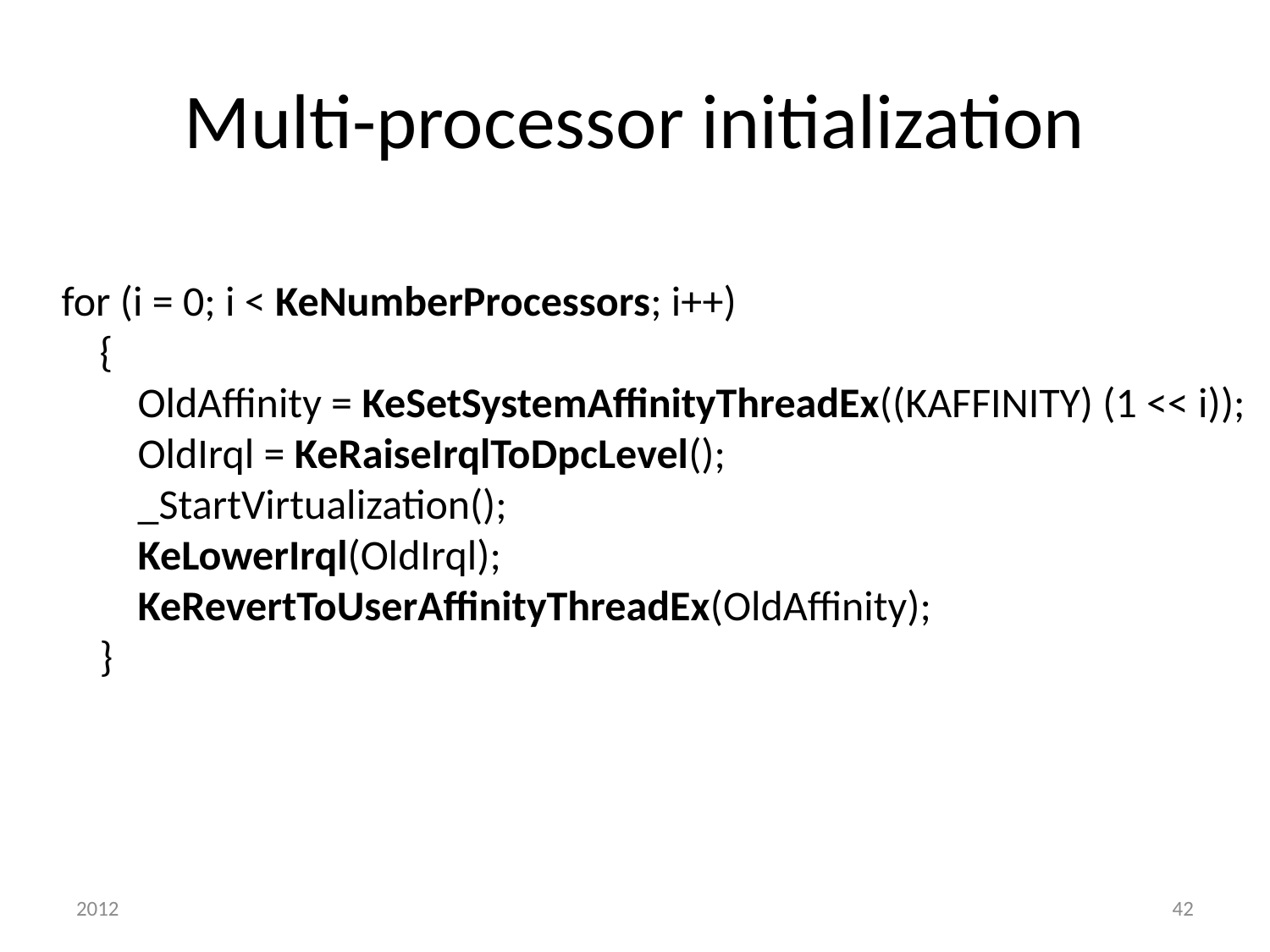

# Multi-processor initialization
for (i = 0; i < KeNumberProcessors; i++)
    {
        OldAffinity = KeSetSystemAffinityThreadEx((KAFFINITY) (1 << i));
        OldIrql = KeRaiseIrqlToDpcLevel();
        _StartVirtualization();
        KeLowerIrql(OldIrql);
        KeRevertToUserAffinityThreadEx(OldAffinity);
    }
2012

42